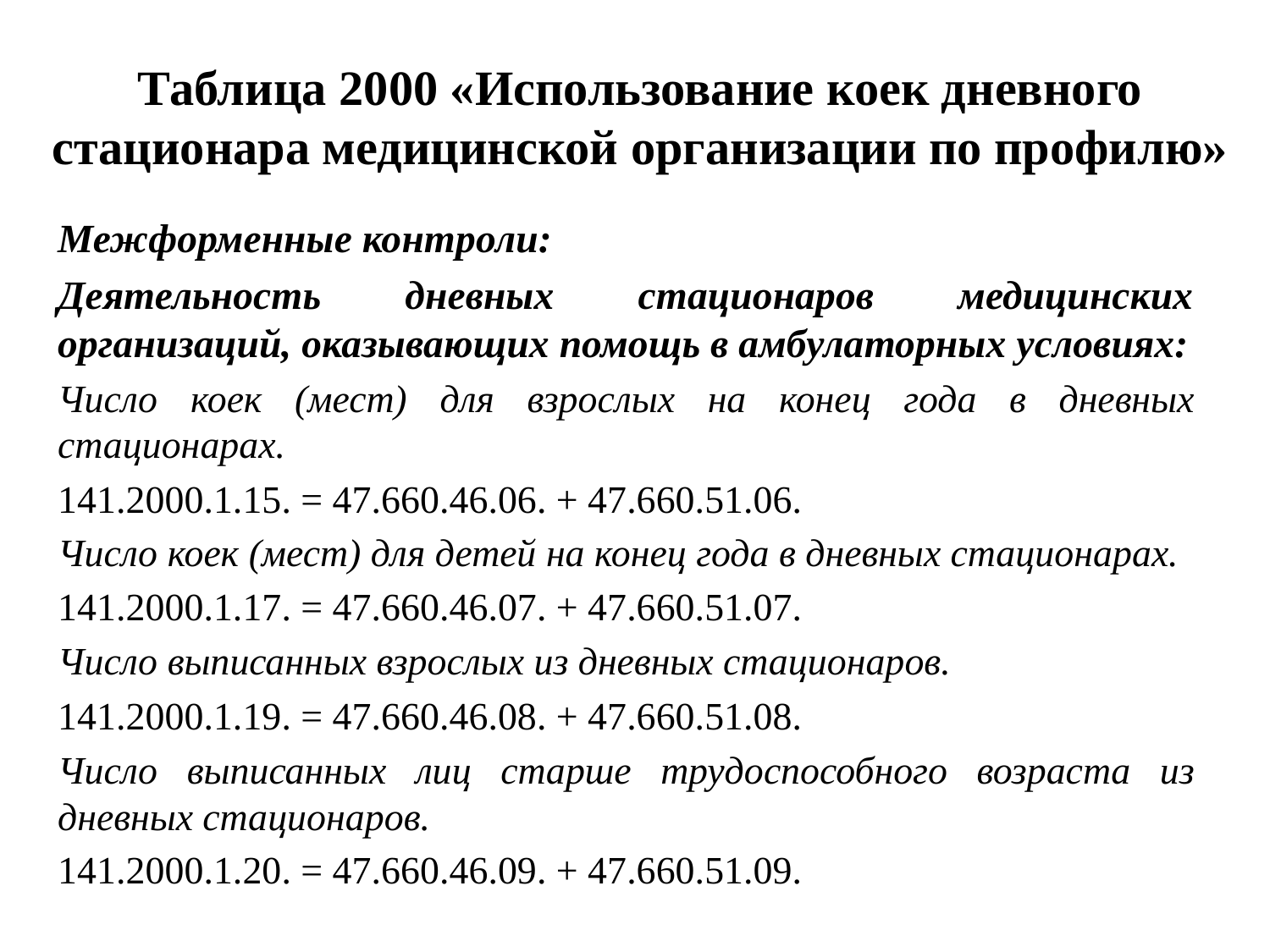

# Таблица 2000 «Использование коек дневного стационара медицинской организации по профилю»
Межформенные контроли:
Деятельность дневных стационаров медицинских организаций, оказывающих помощь в амбулаторных условиях:
Число коек (мест) для взрослых на конец года в дневных стационарах.
141.2000.1.15. = 47.660.46.06. + 47.660.51.06.
Число коек (мест) для детей на конец года в дневных стационарах.
141.2000.1.17. = 47.660.46.07. + 47.660.51.07.
Число выписанных взрослых из дневных стационаров.
141.2000.1.19. = 47.660.46.08. + 47.660.51.08.
Число выписанных лиц старше трудоспособного возраста из дневных стационаров.
141.2000.1.20. = 47.660.46.09. + 47.660.51.09.